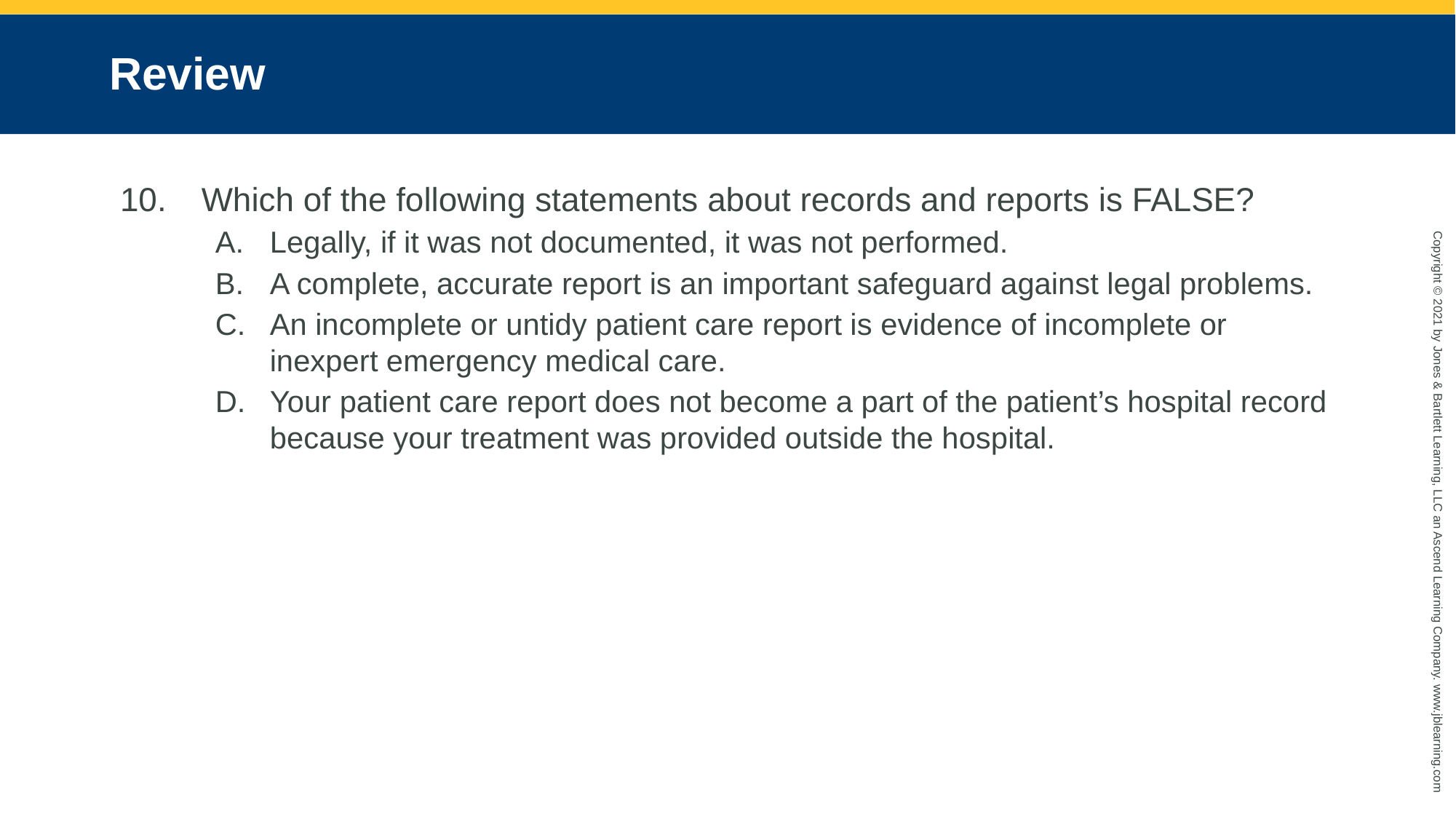

# Review
Which of the following statements about records and reports is FALSE?
Legally, if it was not documented, it was not performed.
A complete, accurate report is an important safeguard against legal problems.
An incomplete or untidy patient care report is evidence of incomplete or inexpert emergency medical care.
Your patient care report does not become a part of the patient’s hospital record because your treatment was provided outside the hospital.